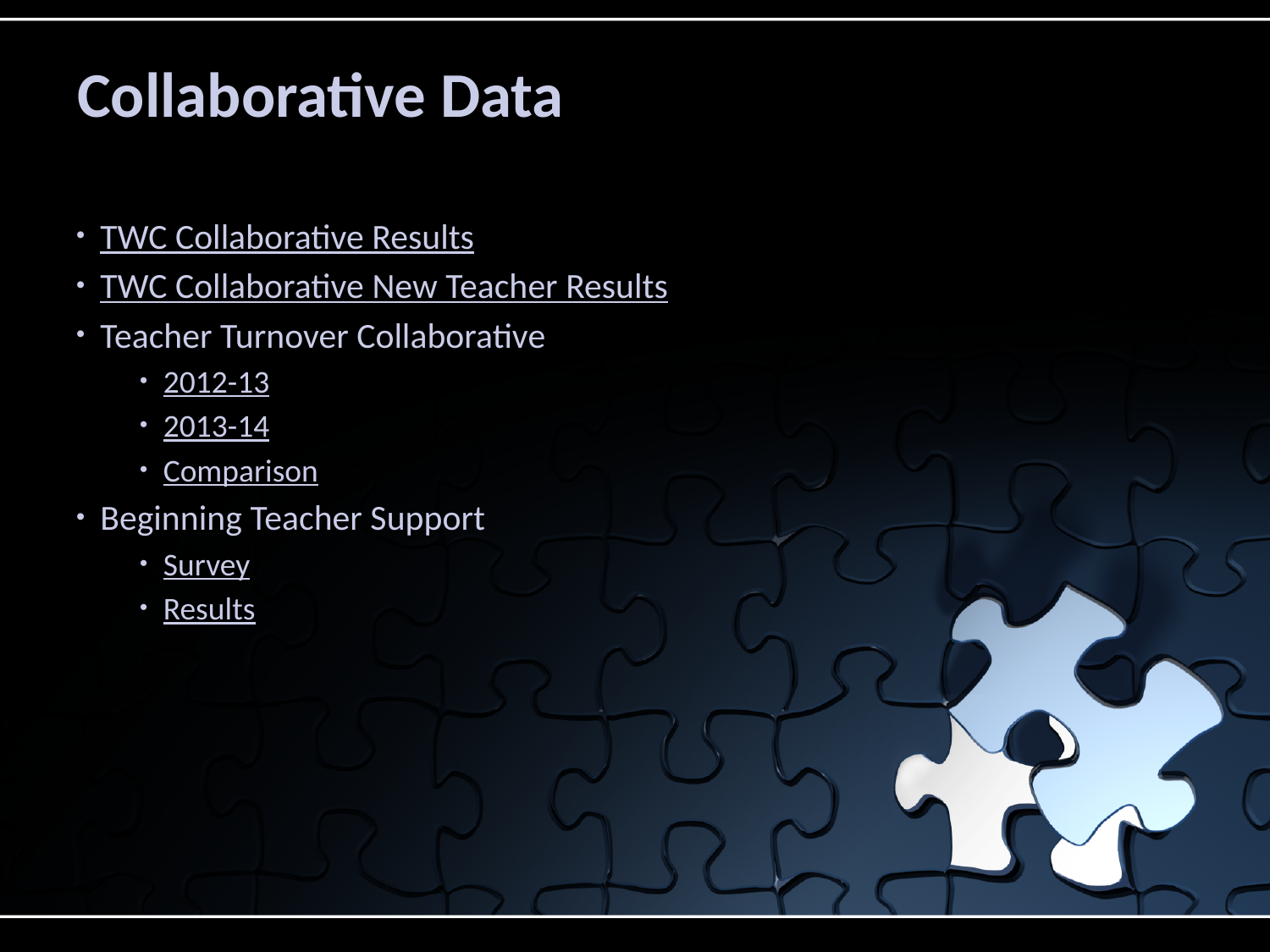

# Collaborative Data

TWC Collaborative Results
TWC Collaborative New Teacher Results
Teacher Turnover Collaborative
2012-13
2013-14
Comparison
Beginning Teacher Support
Survey
Results